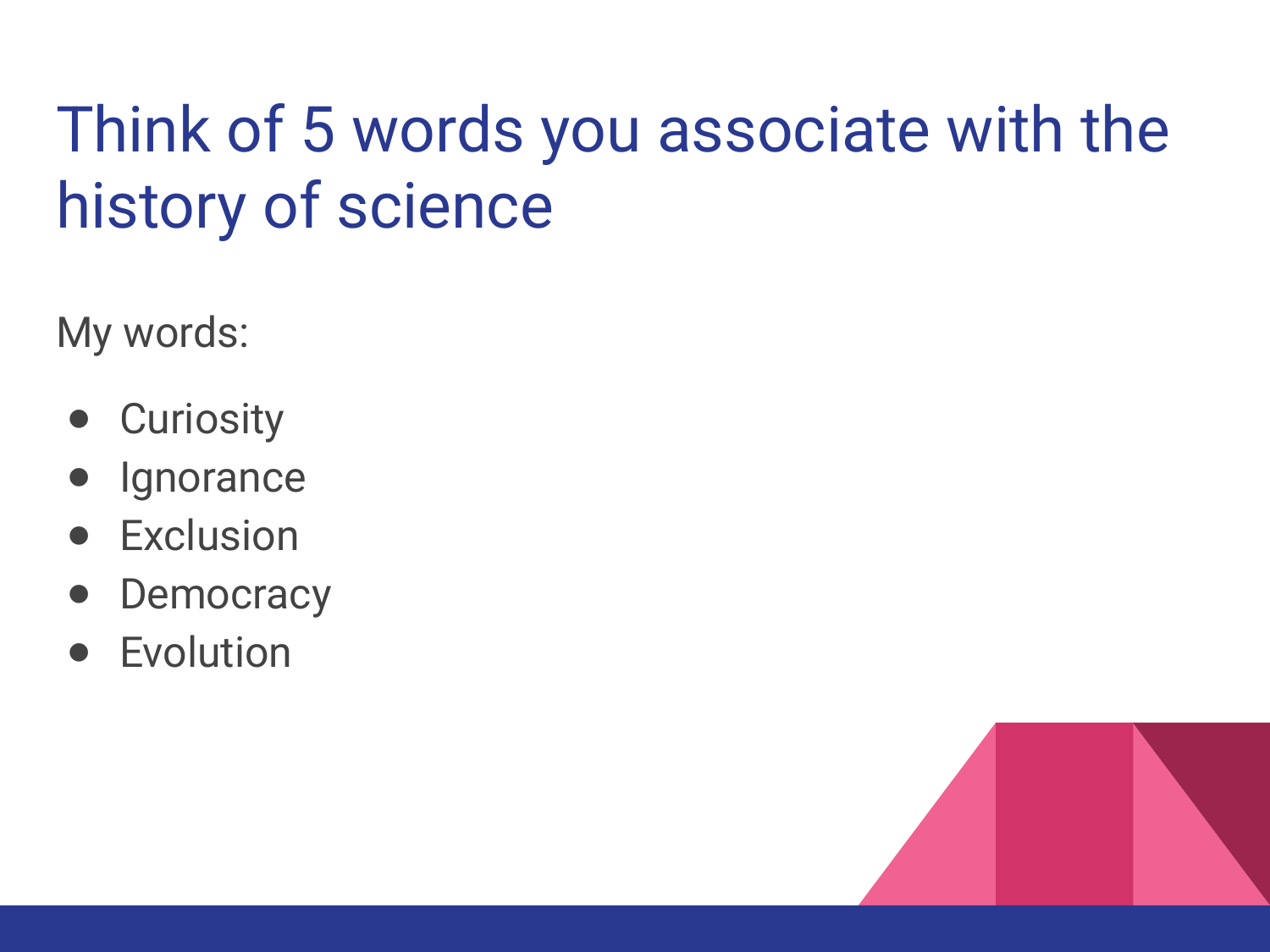

# Think of 5 words you associate with the history of science
My words:
Curiosity
Ignorance
Exclusion
Democracy
Evolution